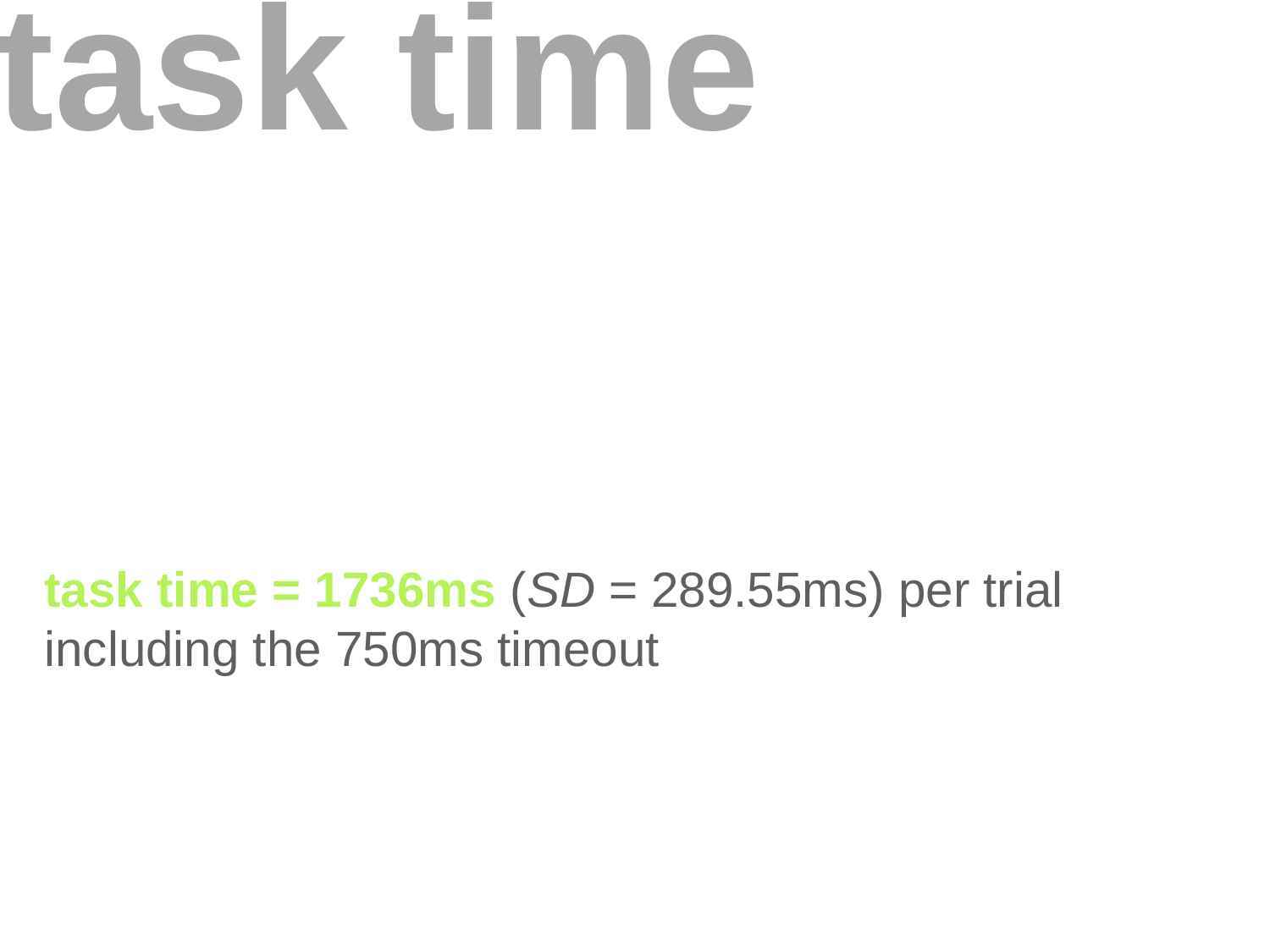

task time

task time = 1736ms (SD = 289.55ms) per trial
including the 750ms timeout